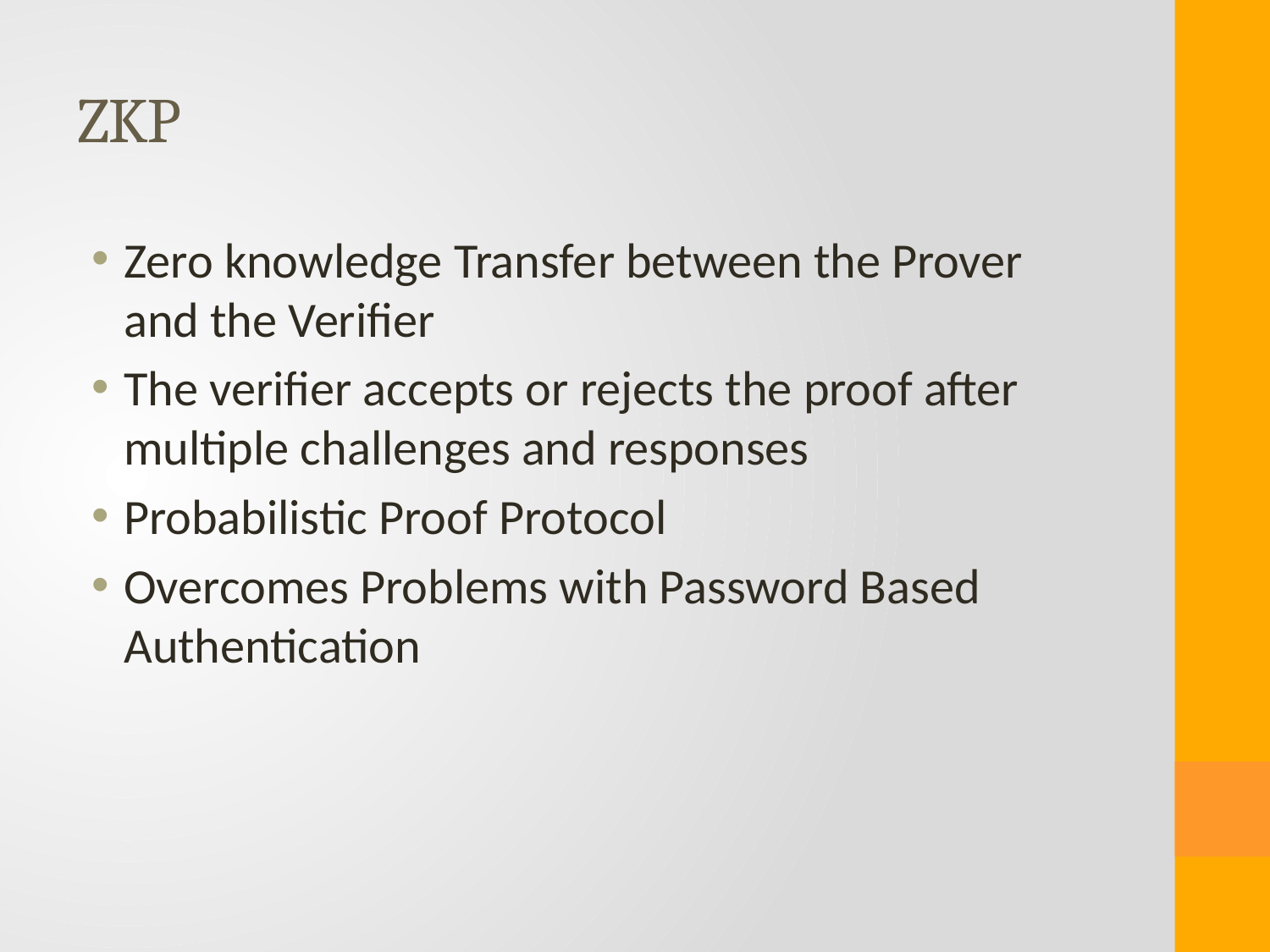

# ZKP
Zero knowledge Transfer between the Prover and the Verifier
The verifier accepts or rejects the proof after multiple challenges and responses
Probabilistic Proof Protocol
Overcomes Problems with Password Based Authentication